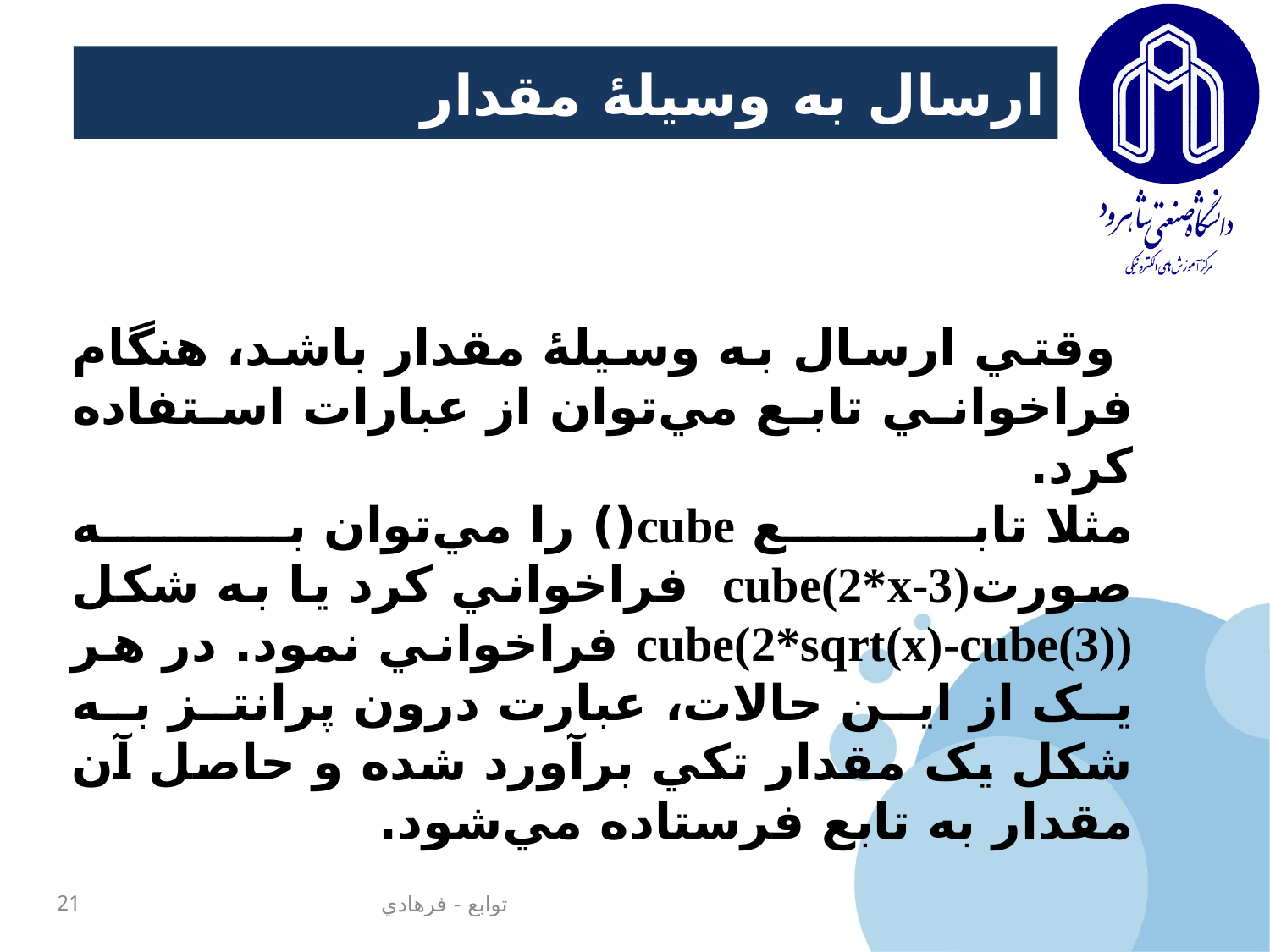

# ارسال به وسيلۀ مقدار
 وقتي ارسال به وسيلۀ مقدار باشد، هنگام فراخواني تابع مي‌توان از عبارات استفاده کرد.
مثلا تابع cube() را مي‌توان به صورتcube(2*x-3)  فراخواني کرد يا به شکل cube(2*sqrt(x)-cube(3)) فراخواني نمود. در هر يک از اين حالات، عبارت درون پرانتز به شکل يک مقدار تکي برآورد شده و حاصل آن مقدار به تابع فرستاده مي‌شود.

21
توابع - فرهادي